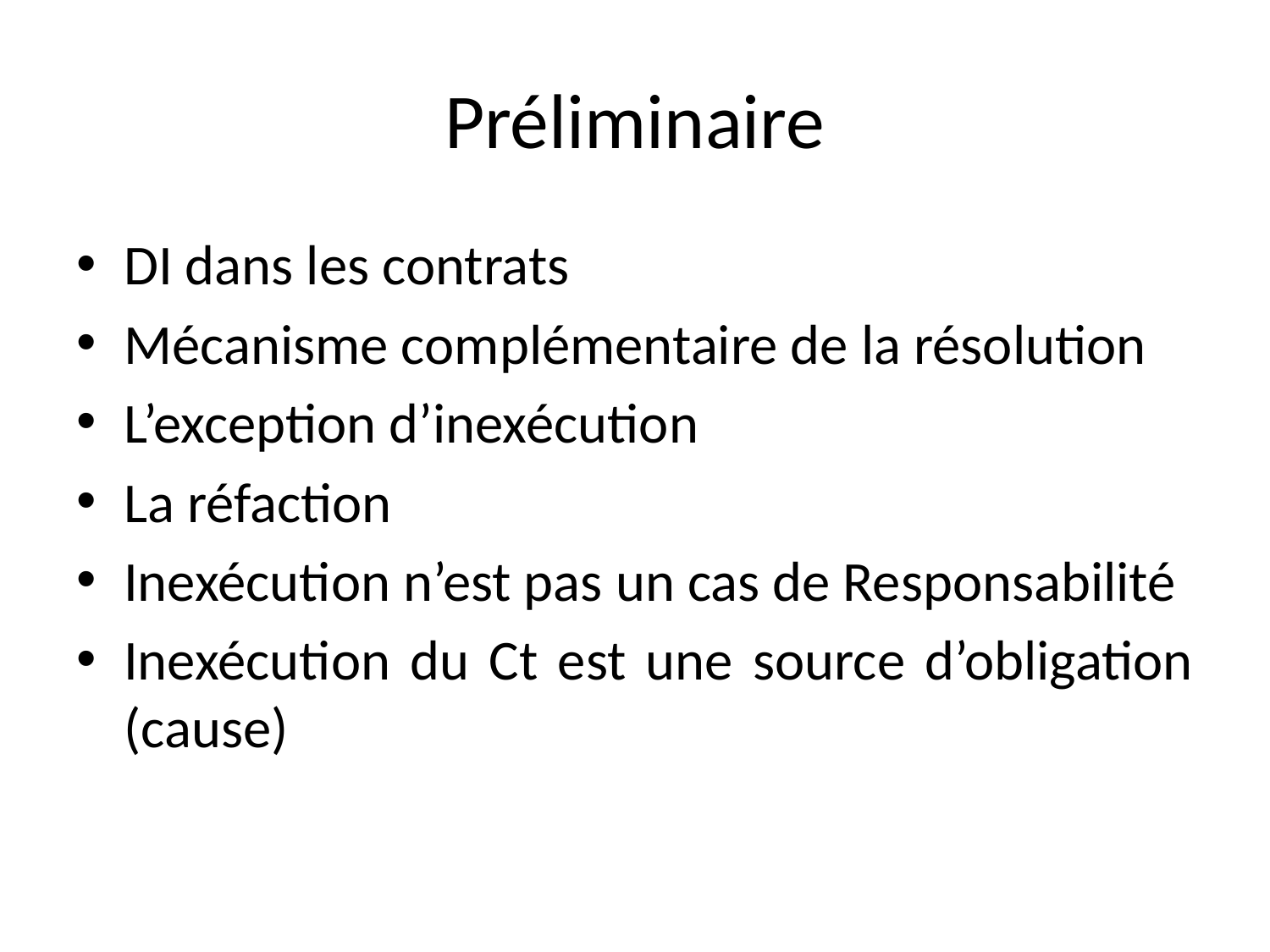

# Préliminaire
DI dans les contrats
Mécanisme complémentaire de la résolution
L’exception d’inexécution
La réfaction
Inexécution n’est pas un cas de Responsabilité
Inexécution du Ct est une source d’obligation (cause)